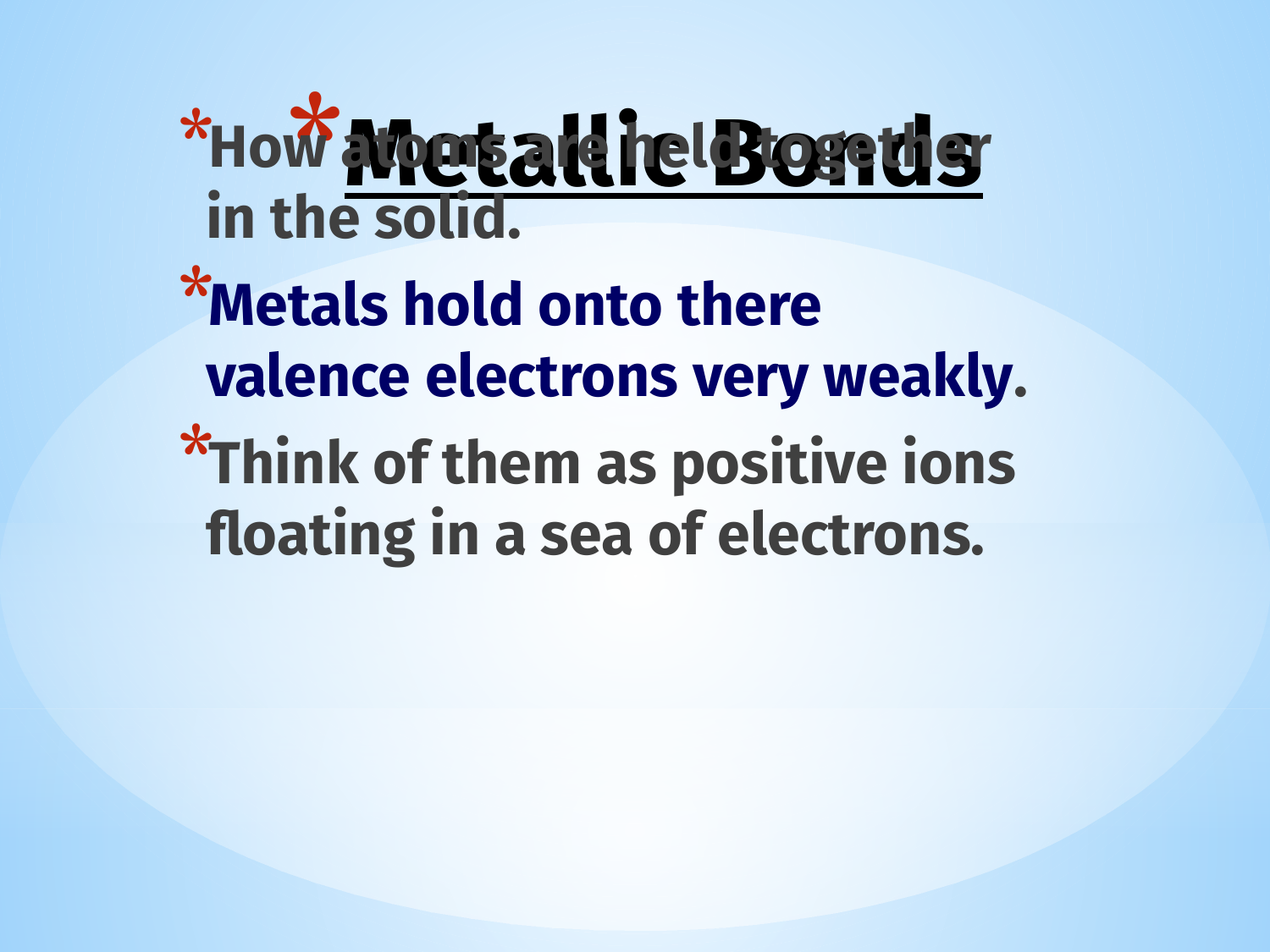

# Metallic Bonds
How atoms are held together in the solid.
Metals hold onto there valence electrons very weakly.
Think of them as positive ions floating in a sea of electrons.